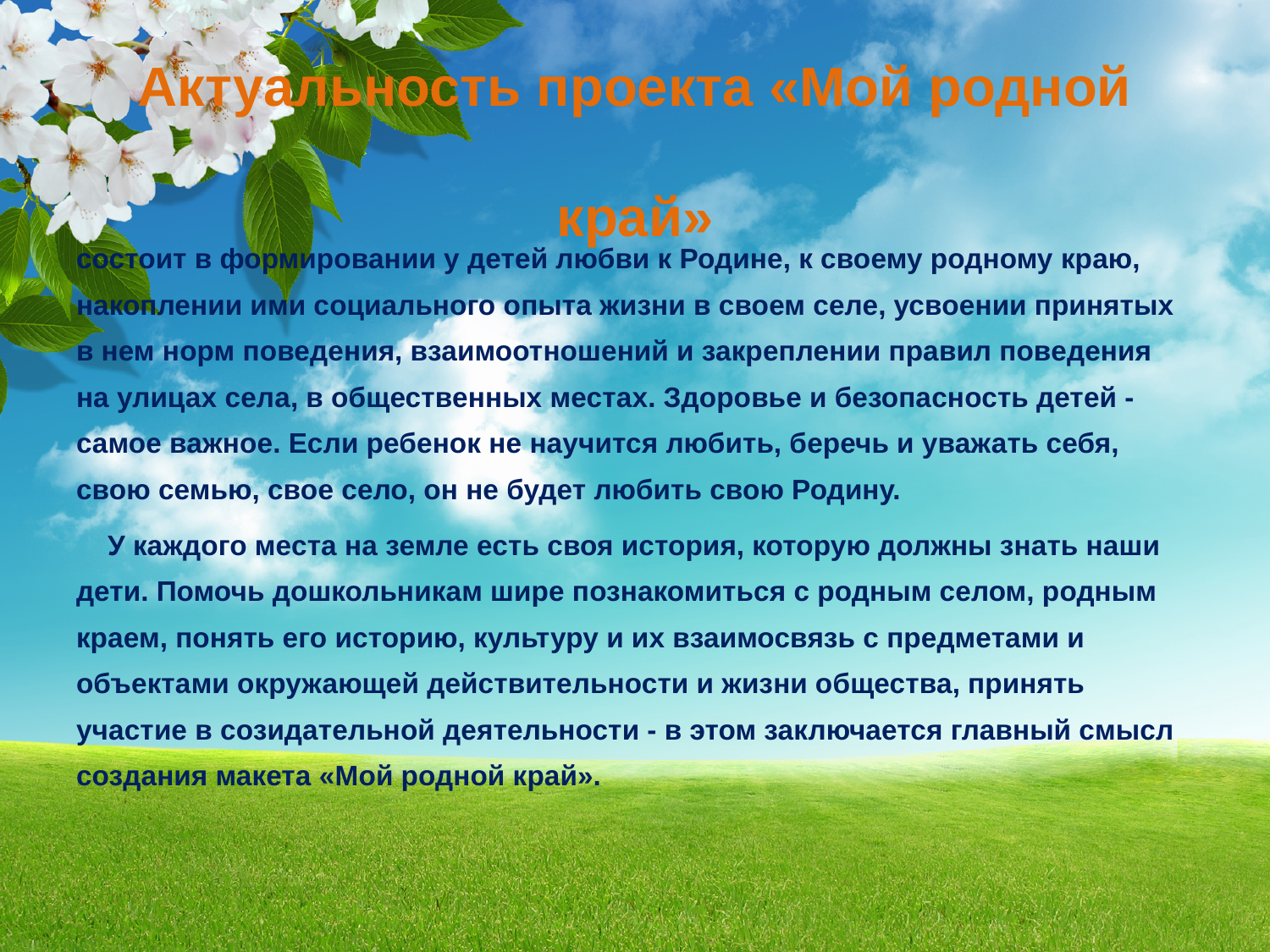

# Актуальность проекта «Мой родной край»
состоит в формировании у детей любви к Родине, к своему родному краю, накоплении ими социального опыта жизни в своем селе, усвоении принятых в нем норм поведения, взаимоотношений и закреплении правил поведения на улицах села, в общественных местах. Здоровье и безопасность детей - самое важное. Если ребенок не научится любить, беречь и уважать себя, свою семью, свое село, он не будет любить свою Родину.
    У каждого места на земле есть своя история, которую должны знать наши дети. Помочь дошкольникам шире познакомиться с родным селом, родным краем, понять его историю, культуру и их взаимосвязь с предметами и объектами окружающей действительности и жизни общества, принять участие в созидательной деятельности - в этом заключается главный смысл создания макета «Мой родной край».